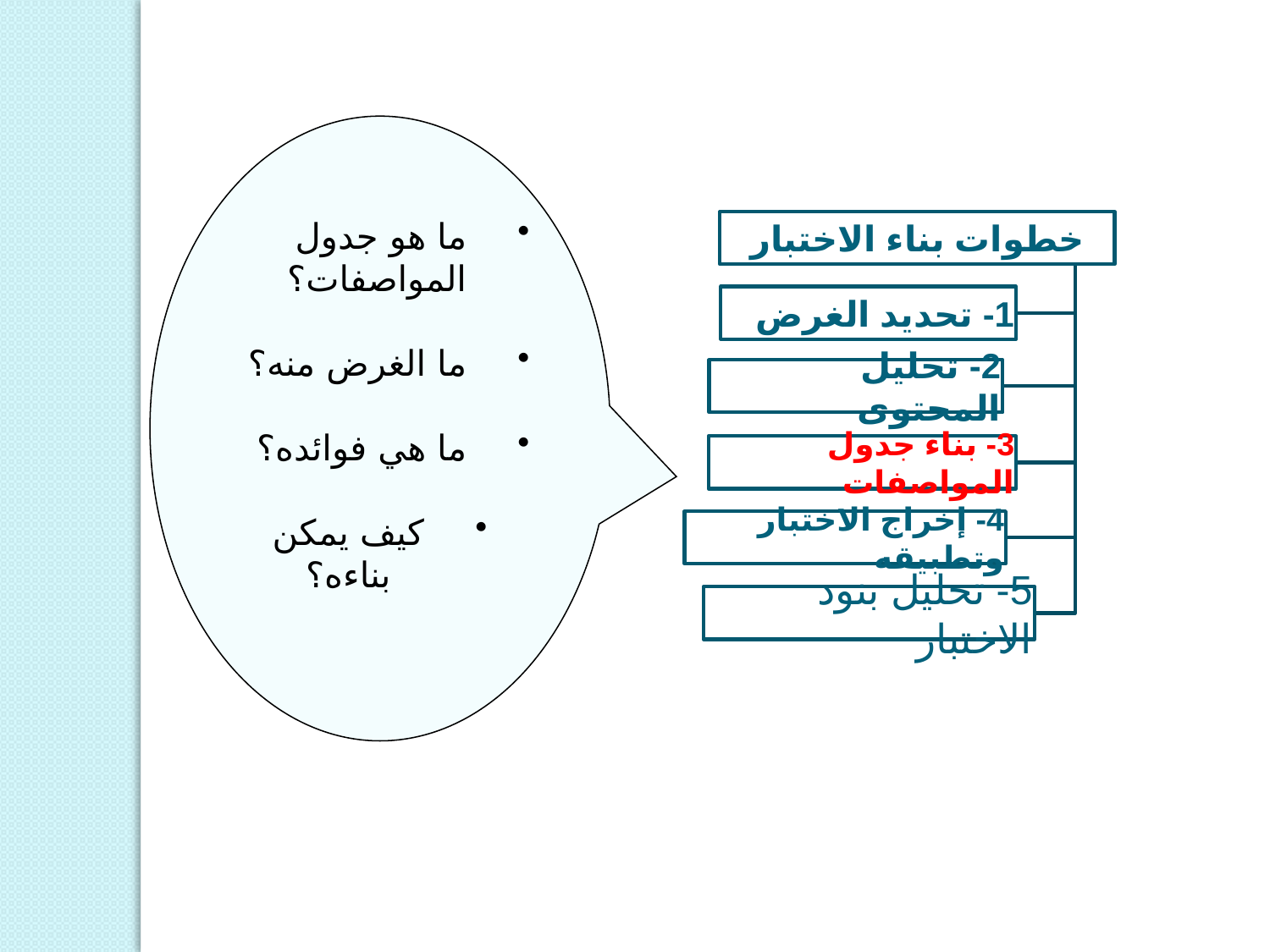

ما هو جدول المواصفات؟

ما الغرض منه؟

ما هي فوائده؟

كيف يمكن بناءه؟

خطوات بناء الاختبار

1- تحديد الغرض
2- تحليل المحتوى
3- بناء جدول المواصفات
4- إخراج الاختبار وتطبيقه
5- تحليل بنود الاختبار